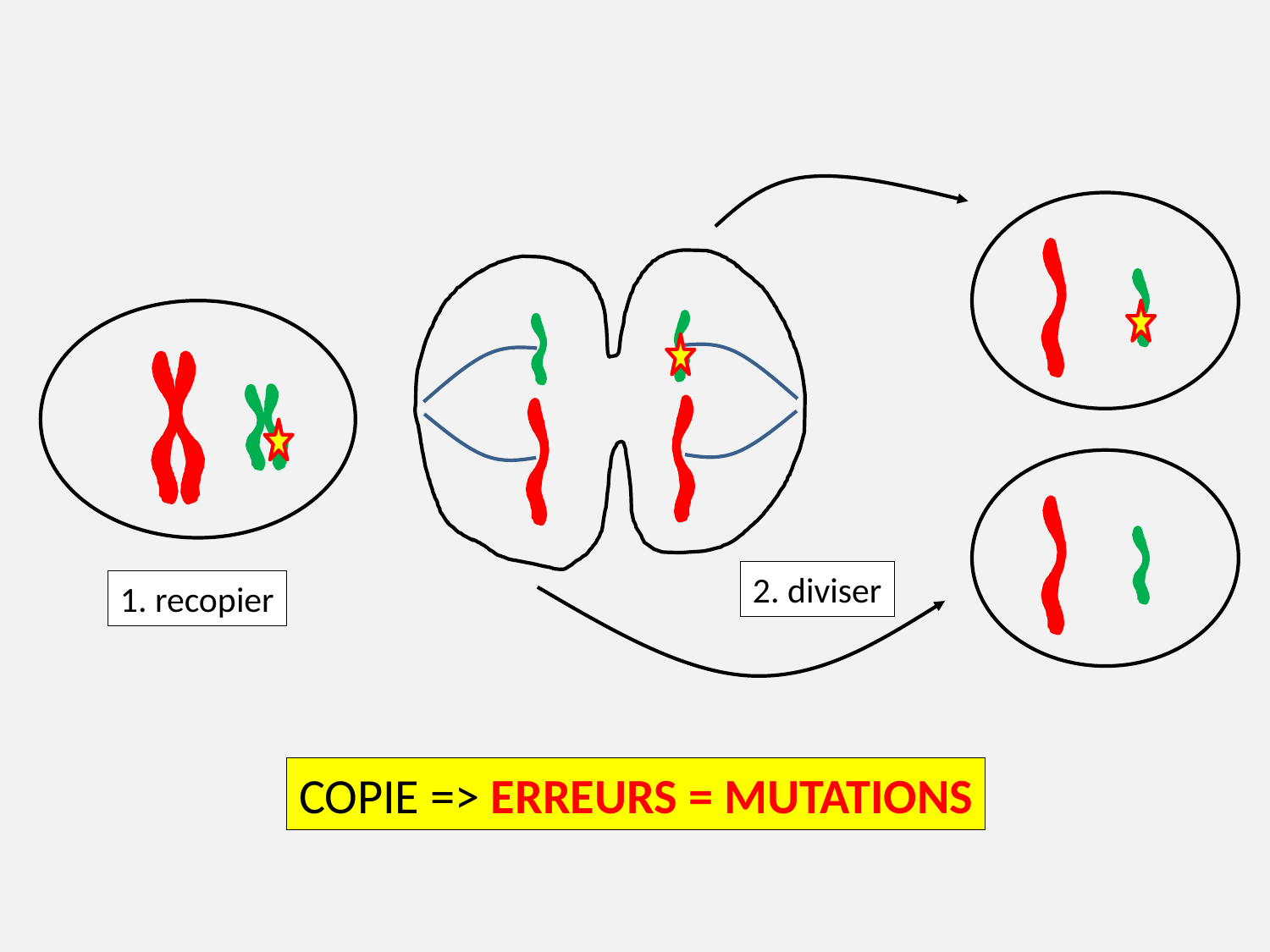

2. diviser
1. recopier

COPIE => ERREURS = MUTATIONS